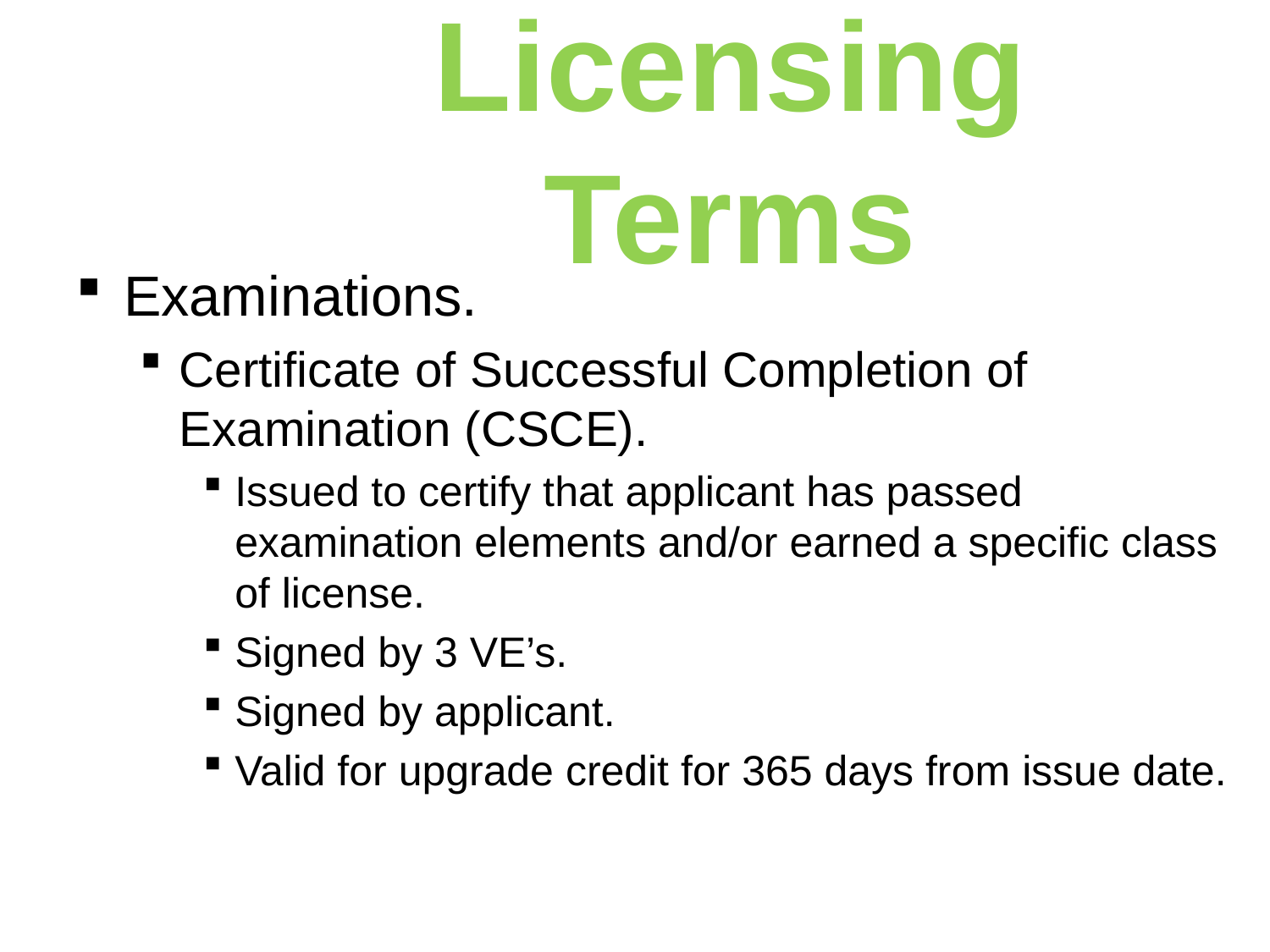

Licensing Terms
Examinations.
Certificate of Successful Completion of Examination (CSCE).
Issued to certify that applicant has passed examination elements and/or earned a specific class of license.
Signed by 3 VE’s.
Signed by applicant.
Valid for upgrade credit for 365 days from issue date.